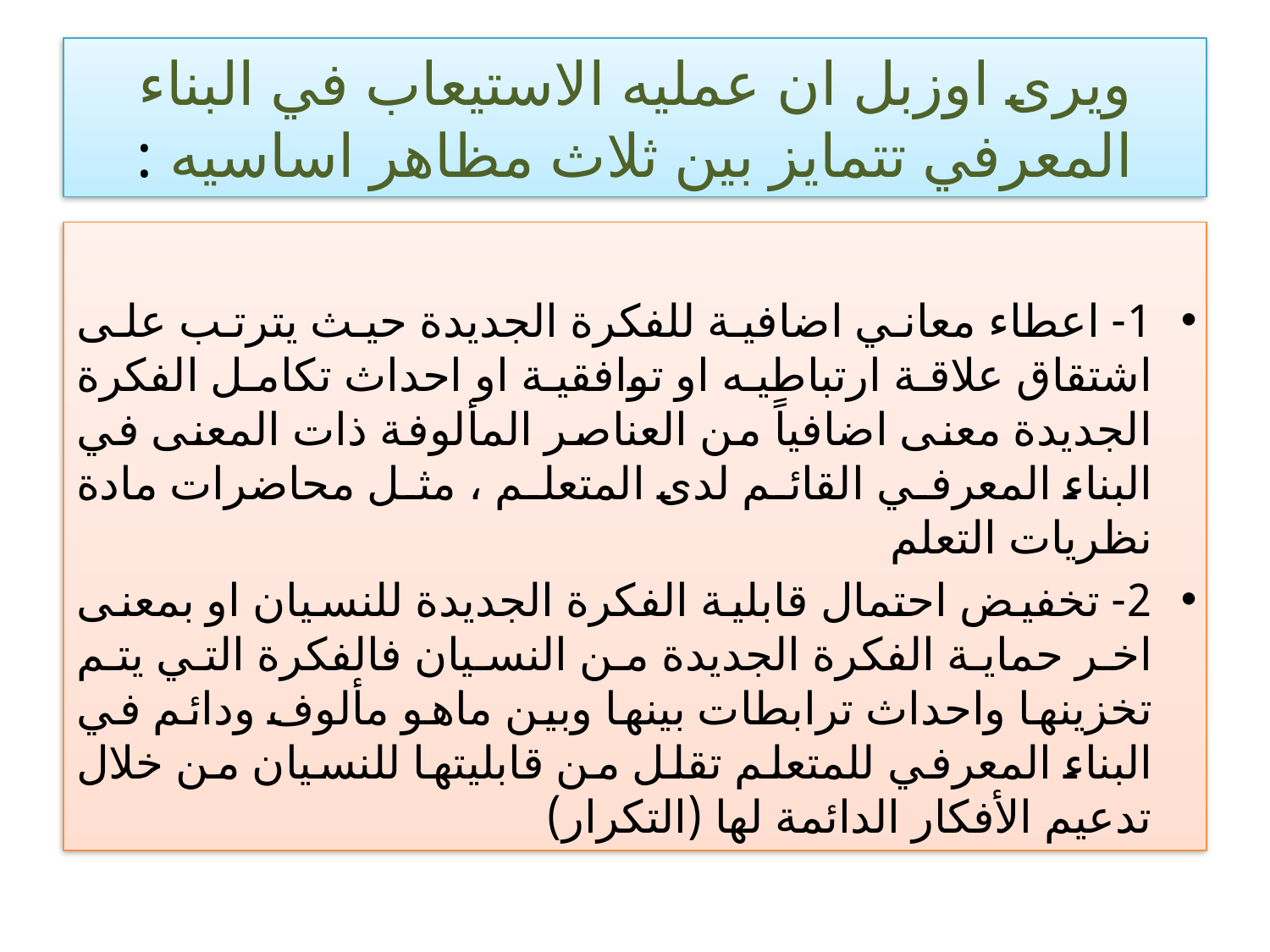

# ويرى اوزبل ان عمليه الاستيعاب في البناء المعرفي تتمايز بين ثلاث مظاهر اساسيه :

1- اعطاء معاني اضافية للفكرة الجديدة حيث يترتب على اشتقاق علاقة ارتباطيه او توافقية او احداث تكامل الفكرة الجديدة معنى اضافياً من العناصر المألوفة ذات المعنى في البناء المعرفي القائم لدى المتعلم ، مثل محاضرات مادة نظريات التعلم
2- تخفيض احتمال قابلية الفكرة الجديدة للنسيان او بمعنى اخر حماية الفكرة الجديدة من النسيان فالفكرة التي يتم تخزينها واحداث ترابطات بينها وبين ماهو مألوف ودائم في البناء المعرفي للمتعلم تقلل من قابليتها للنسيان من خلال تدعيم الأفكار الدائمة لها (التكرار)